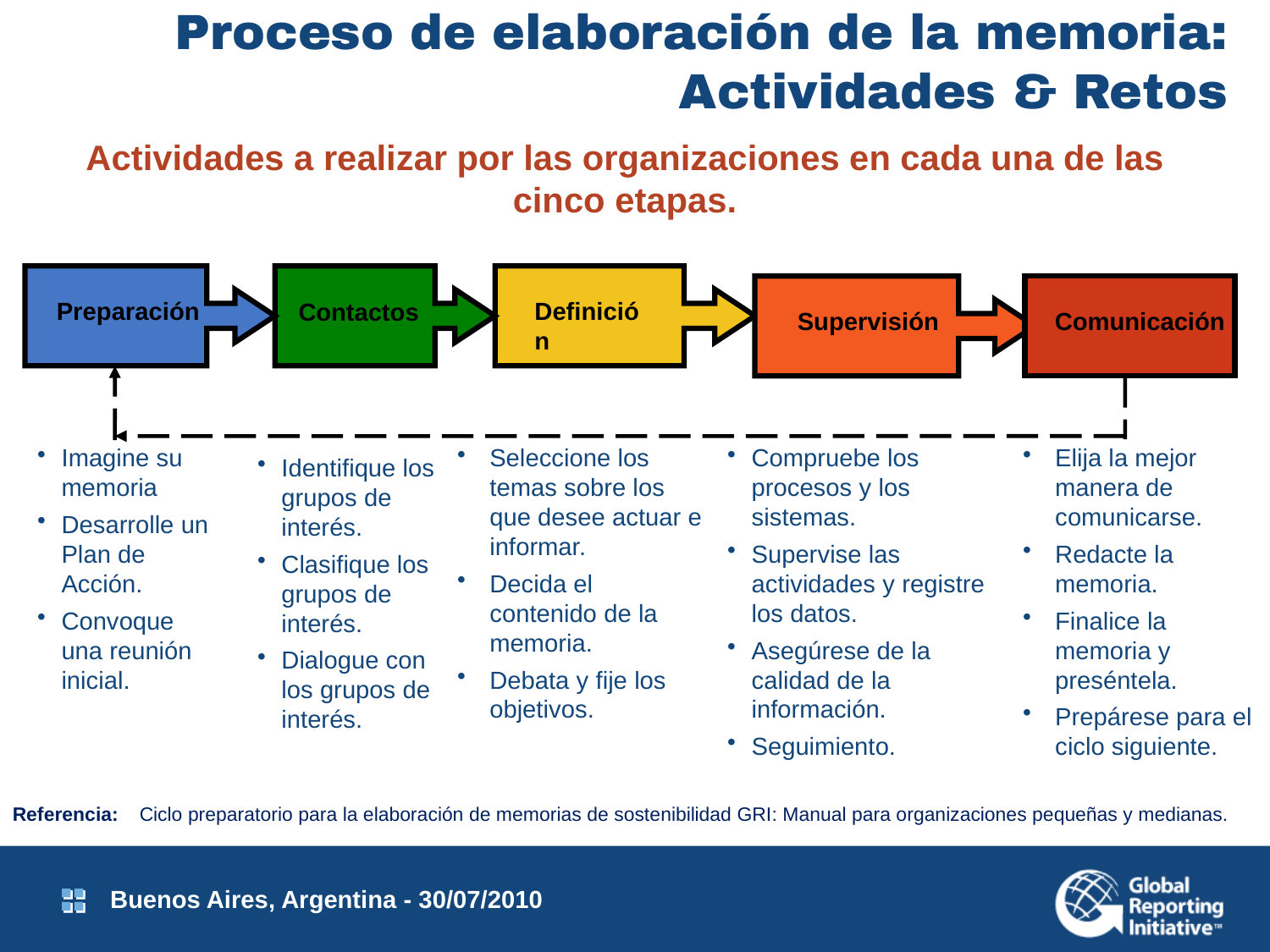

Proceso de elaboración de la memoria: Actividades & Retos
Actividades a realizar por las organizaciones en cada una de las cinco etapas.

Preparación

Contactos

Definición

Supervisión

Comunicación

Imagine su memoria
Desarrolle un Plan de Acción.
Convoque una reunión inicial.

Seleccione los temas sobre los que desee actuar e informar.
Decida el contenido de la memoria.
Debata y fije los objetivos.
Compruebe los procesos y los sistemas.
Supervise las actividades y registre los datos.
Asegúrese de la calidad de la información.
Seguimiento.
Elija la mejor manera de comunicarse.
Redacte la memoria.
Finalice la memoria y preséntela.
Prepárese para el ciclo siguiente.
Identifique los grupos de interés.
Clasifique los grupos de interés.
Dialogue con los grupos de interés.
Referencia: 	Ciclo preparatorio para la elaboración de memorias de sostenibilidad GRI: Manual para organizaciones pequeñas y medianas.